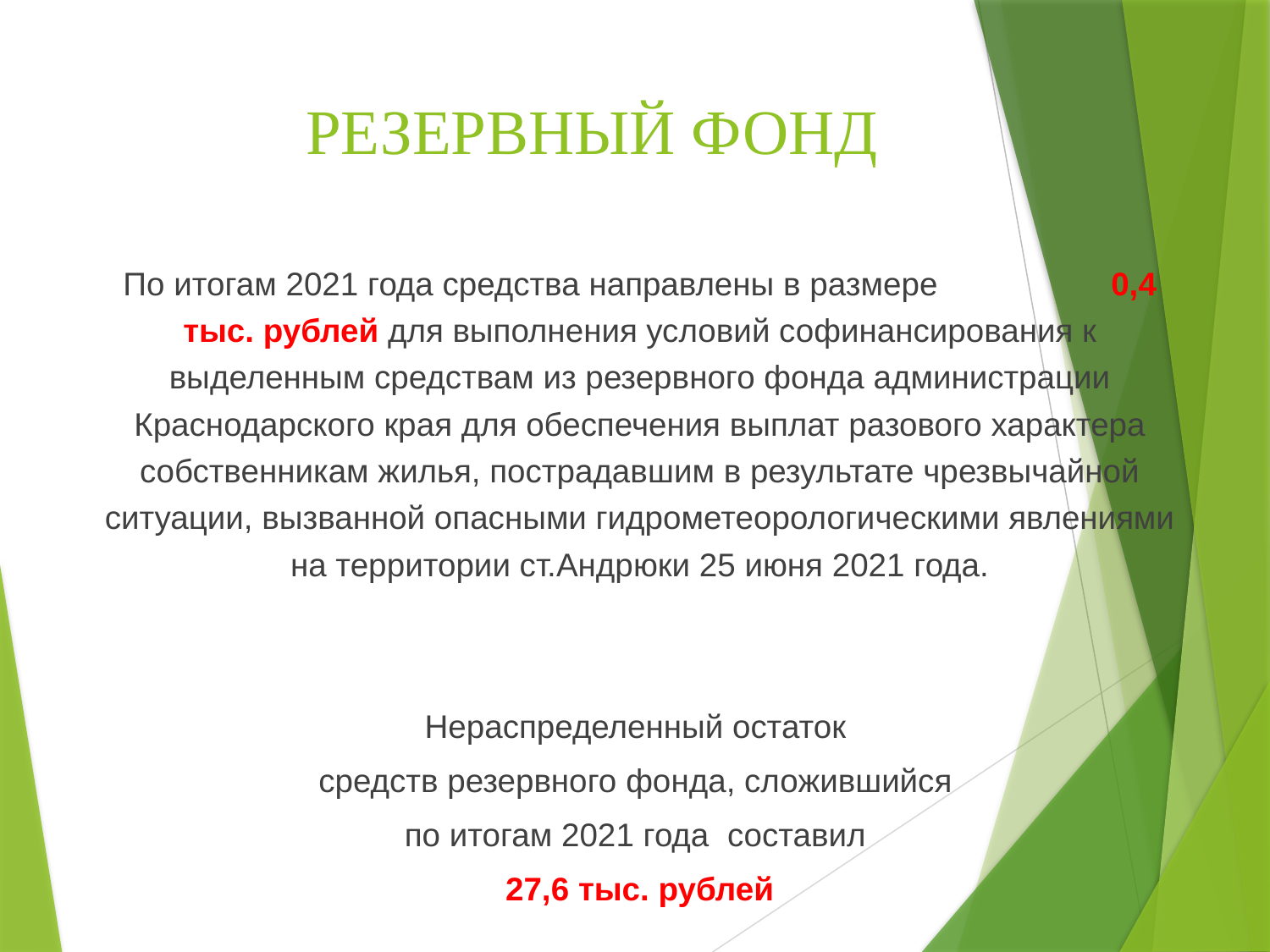

# РЕЗЕРВНЫЙ ФОНД

По итогам 2021 года средства направлены в размере                   0,4 тыс. рублей для выполнения условий софинансирования к выделенным средствам из резервного фонда администрации Краснодарского края для обеспечения выплат разового характера собственникам жилья, пострадавшим в результате чрезвычайной ситуации, вызванной опасными гидрометеорологическими явлениями на территории ст.Андрюки 25 июня 2021 года.

Нераспределенный остаток
средств резервного фонда, сложившийся
по итогам 2021 года  составил
27,6 тыс. рублей